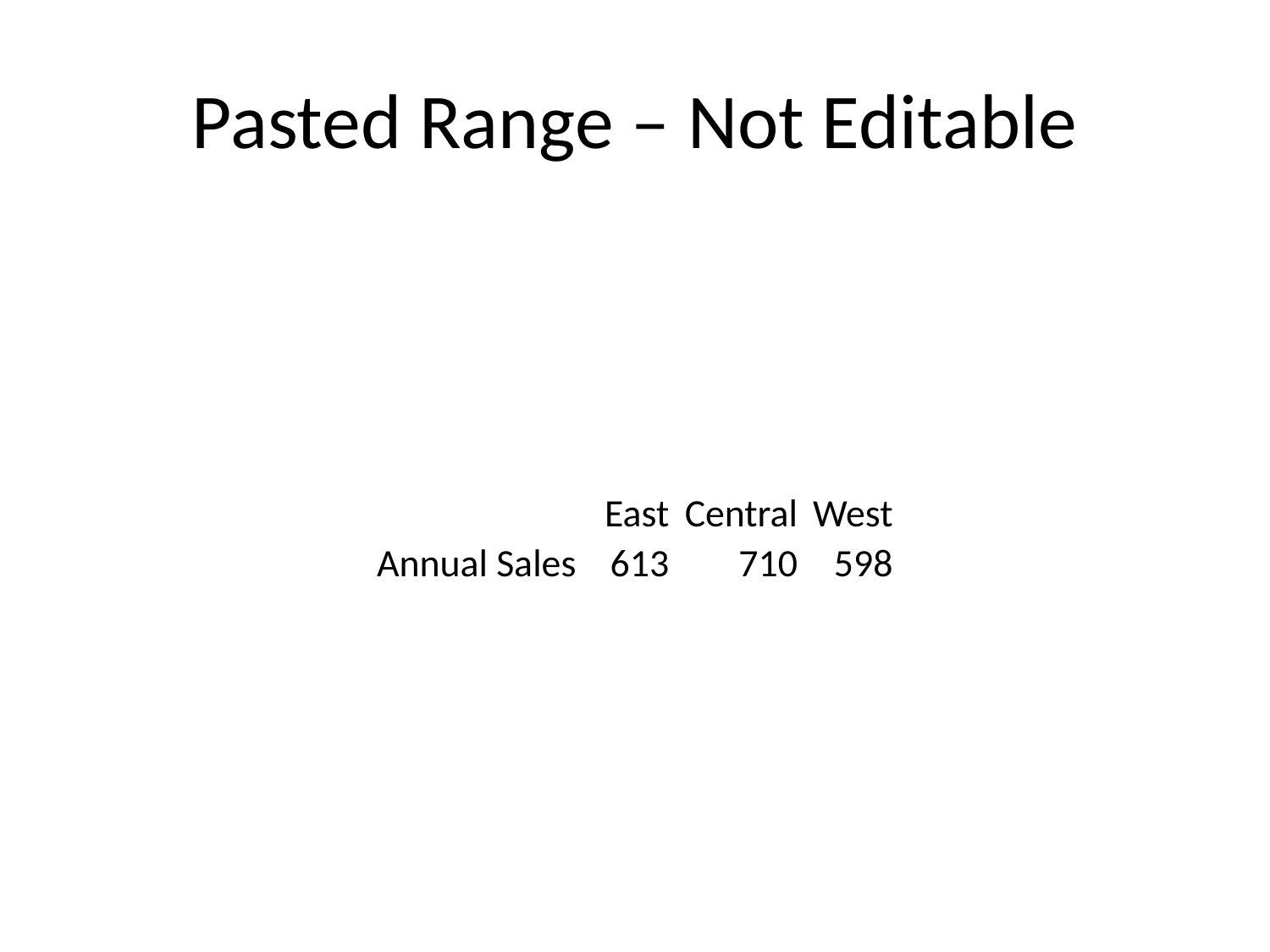

# Pasted Range – Not Editable
|  | East | Central | West |
| --- | --- | --- | --- |
| Annual Sales | 613 | 710 | 598 |